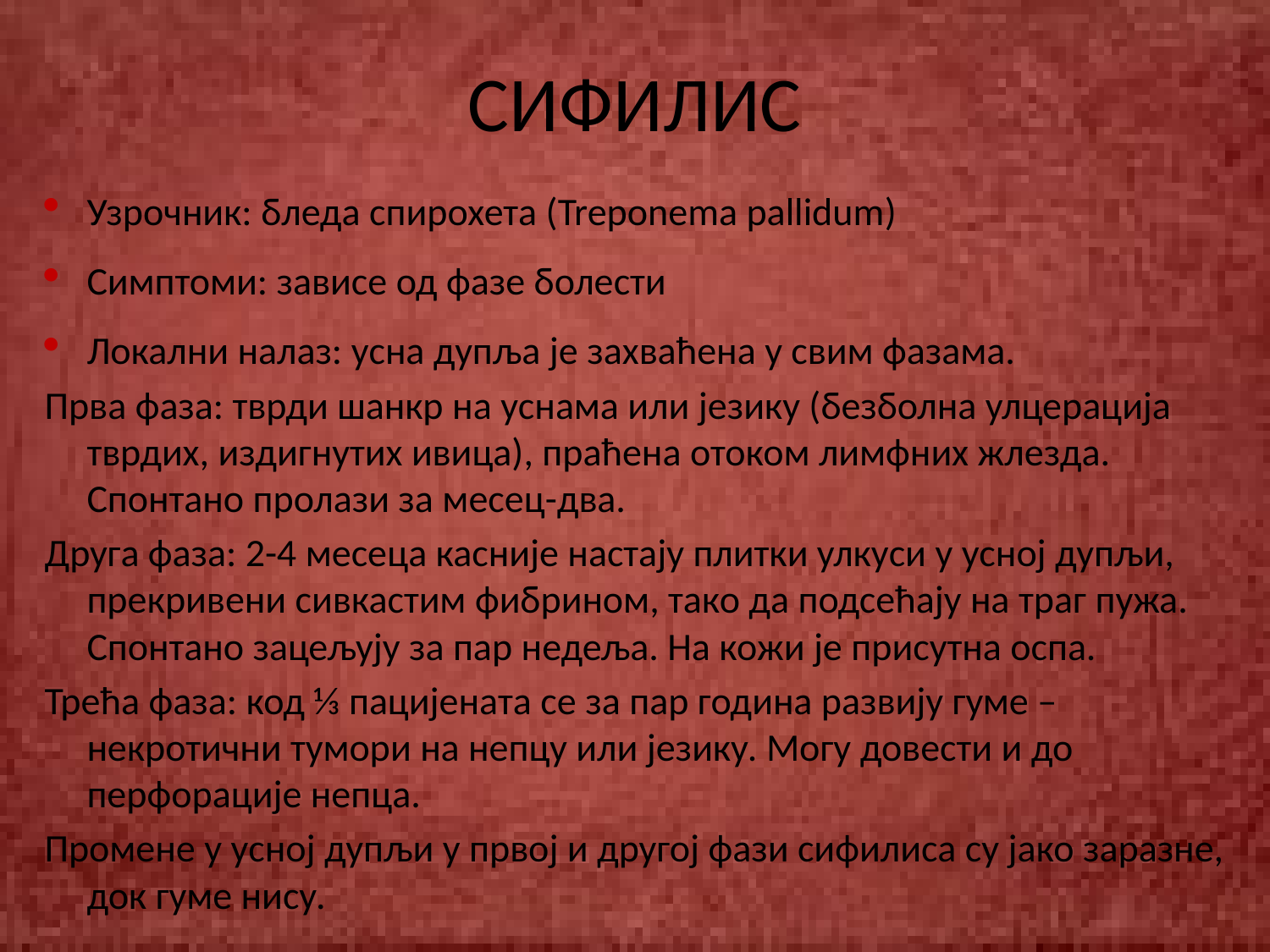

# СИФИЛИС
Узрочник: бледа спирохета (Treponema pallidum)

Симптоми: зависе од фазе болести

Локални налаз: усна дупља је захваћена у свим фазама.
Прва фаза: тврди шанкр на уснама или језику (безболна улцерација тврдих, издигнутих ивица), праћена отоком лимфних жлезда. Спонтано пролази за месец-два.
Друга фаза: 2-4 месеца касније настају плитки улкуси у усној дупљи, прекривени сивкастим фибрином, тако да подсећају на траг пужа. Спонтано зацељују за пар недеља. На кожи је присутна оспа.
Трећа фаза: код ⅓ пацијената се за пар година развију гуме – некротични тумори на непцу или језику. Могу довести и до перфорације непца.
Промене у усној дупљи у првој и другој фази сифилиса су јако заразне, док гуме нису.